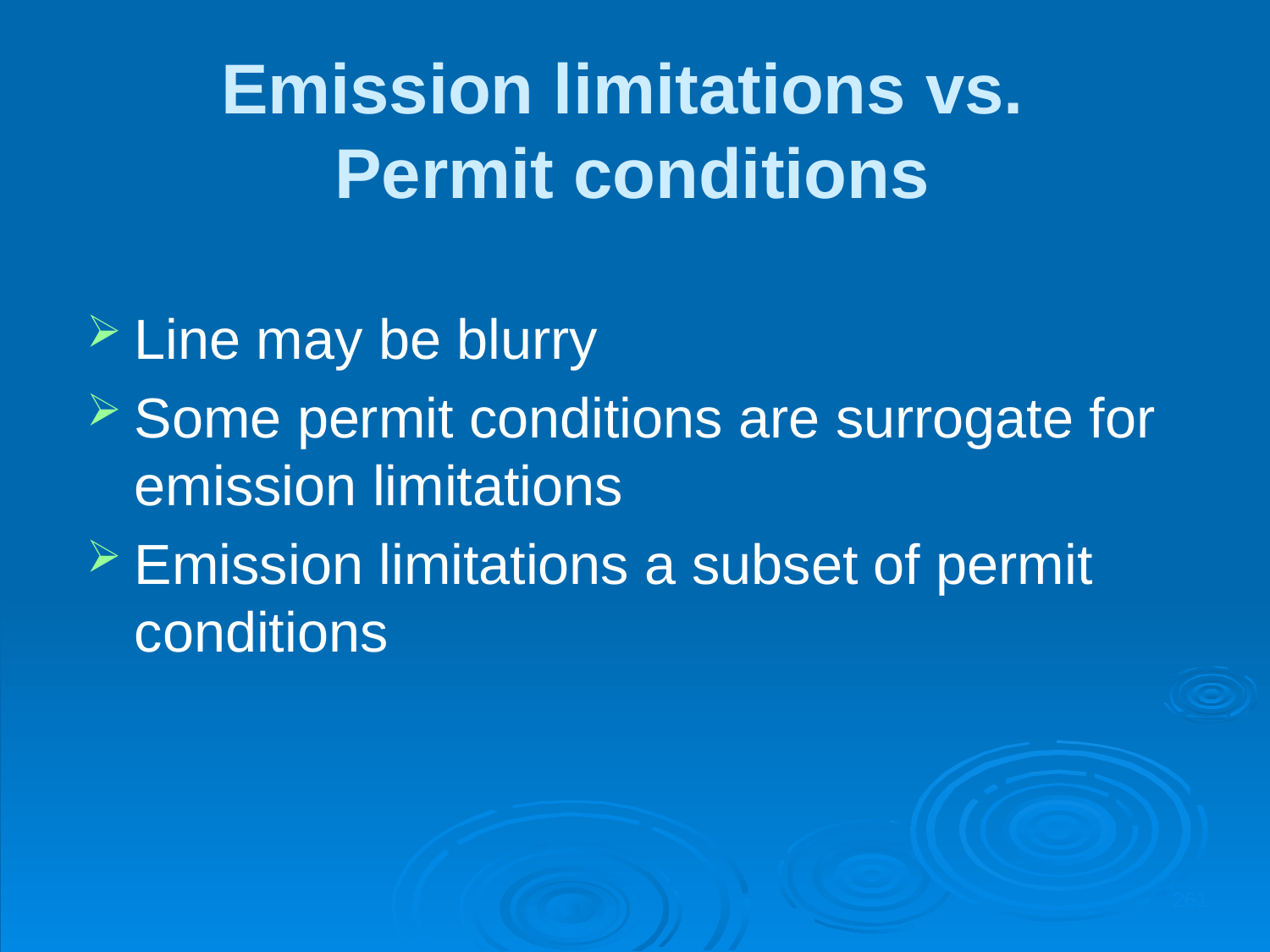

Emission limitations vs.
Permit conditions
Line may be blurry
Some permit conditions are surrogate for emission limitations
Emission limitations a subset of permit conditions
261